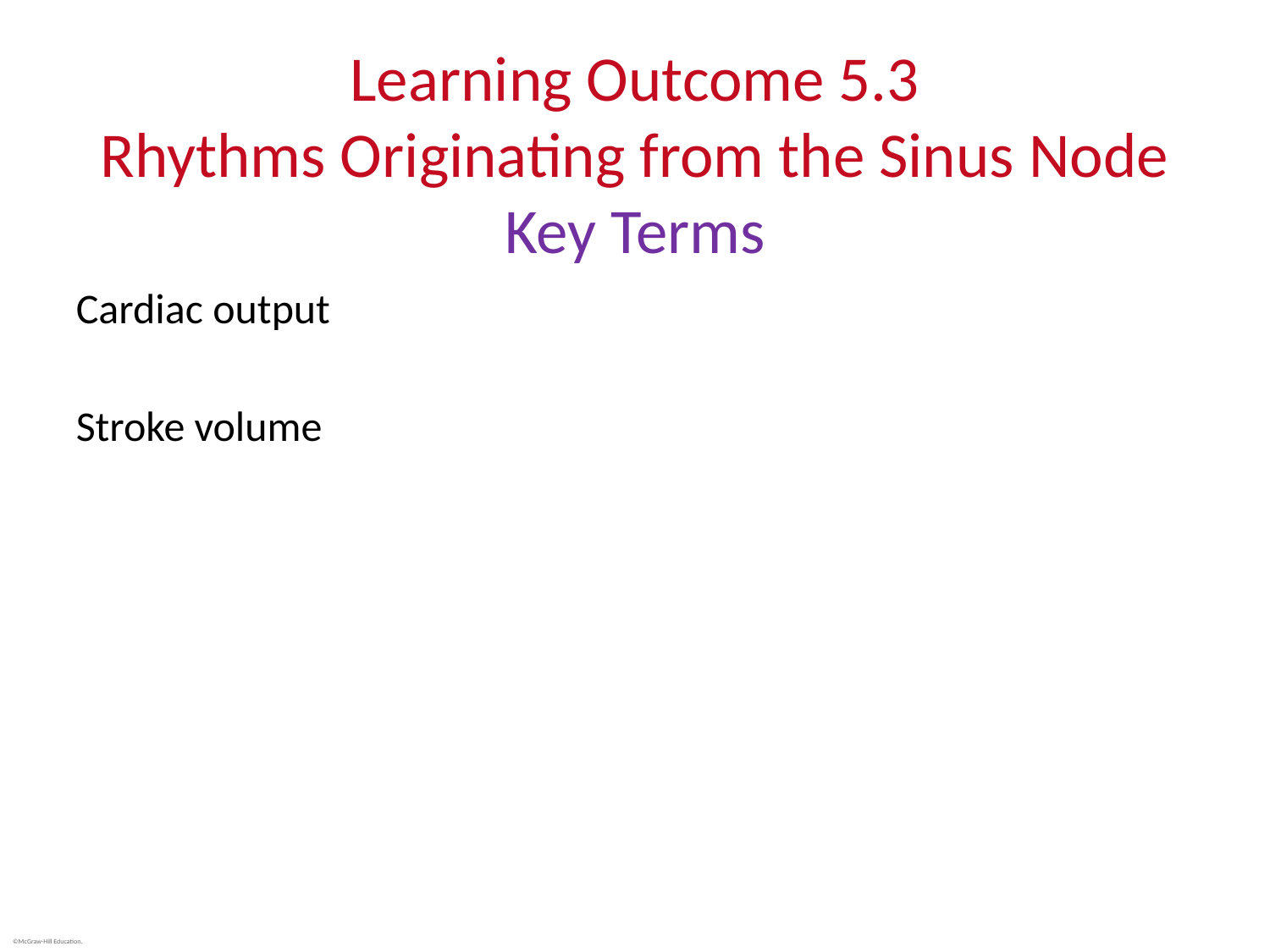

# Learning Outcome 5.3 Rhythms Originating from the Sinus Node Key Terms
Cardiac output
Stroke volume